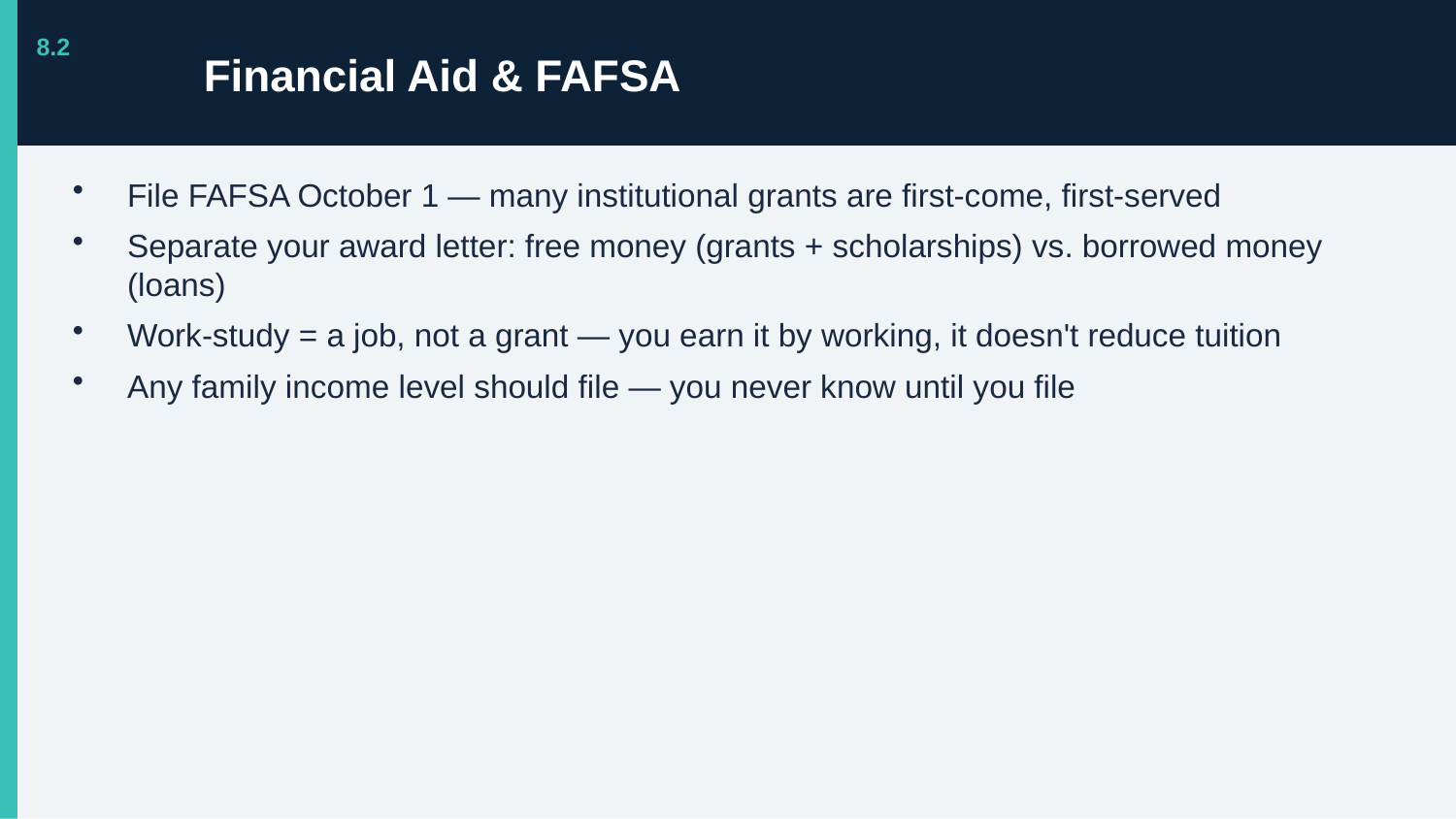

Financial Aid & FAFSA
8.2
File FAFSA October 1 — many institutional grants are first-come, first-served
Separate your award letter: free money (grants + scholarships) vs. borrowed money (loans)
Work-study = a job, not a grant — you earn it by working, it doesn't reduce tuition
Any family income level should file — you never know until you file